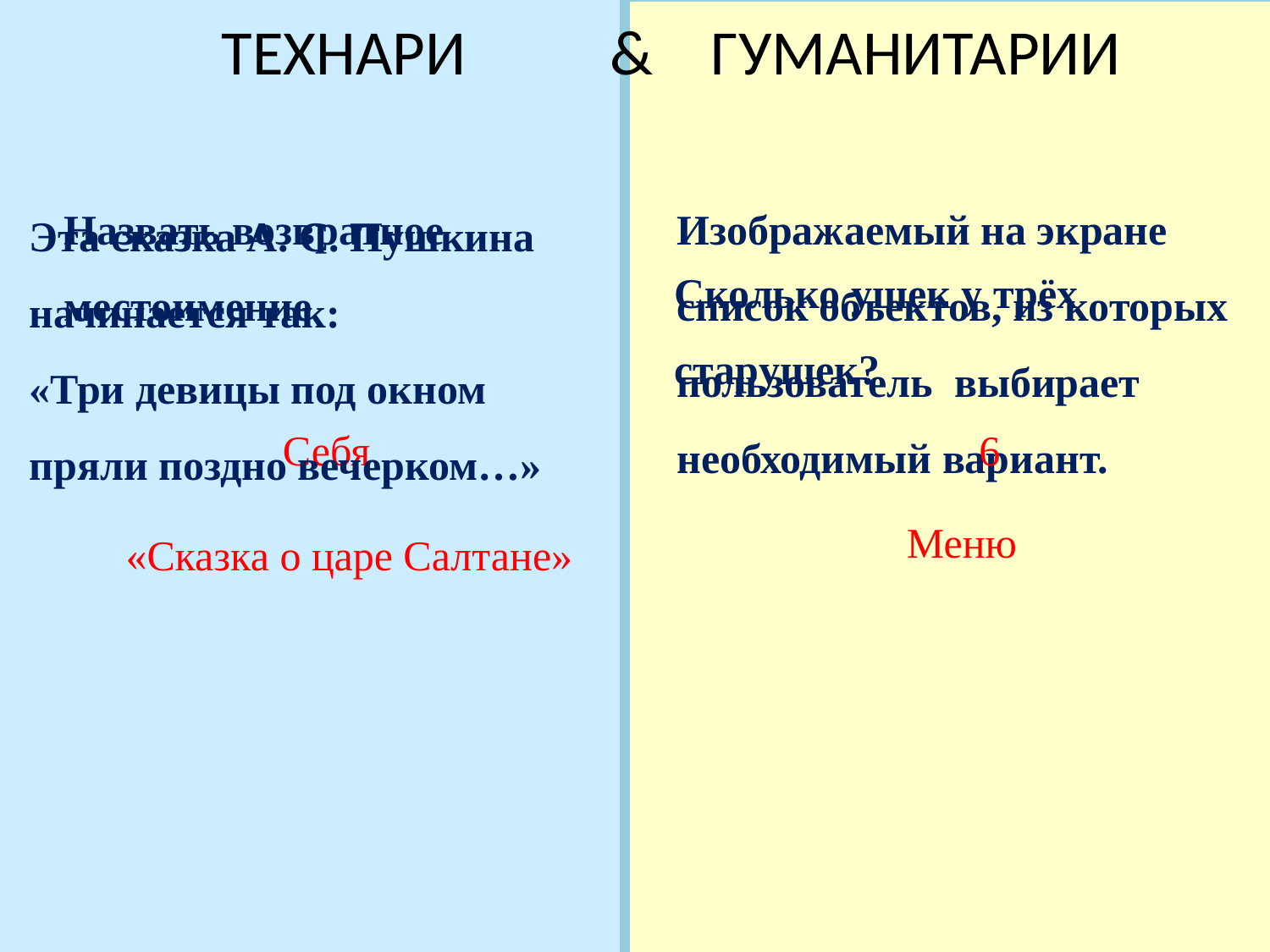

ТЕХНАРИ          &    ГУМАНИТАРИИ
Назвать возвратное местоимение
Изображаемый на экране список объектов, из которых пользователь  выбирает необходимый вариант.
Эта сказка А. С. Пушкина начинается так:
«Три девицы под окном пряли поздно вечерком…»
Сколько ушек у трёх старушек?
Себя
6
Меню
«Сказка о царе Салтане»